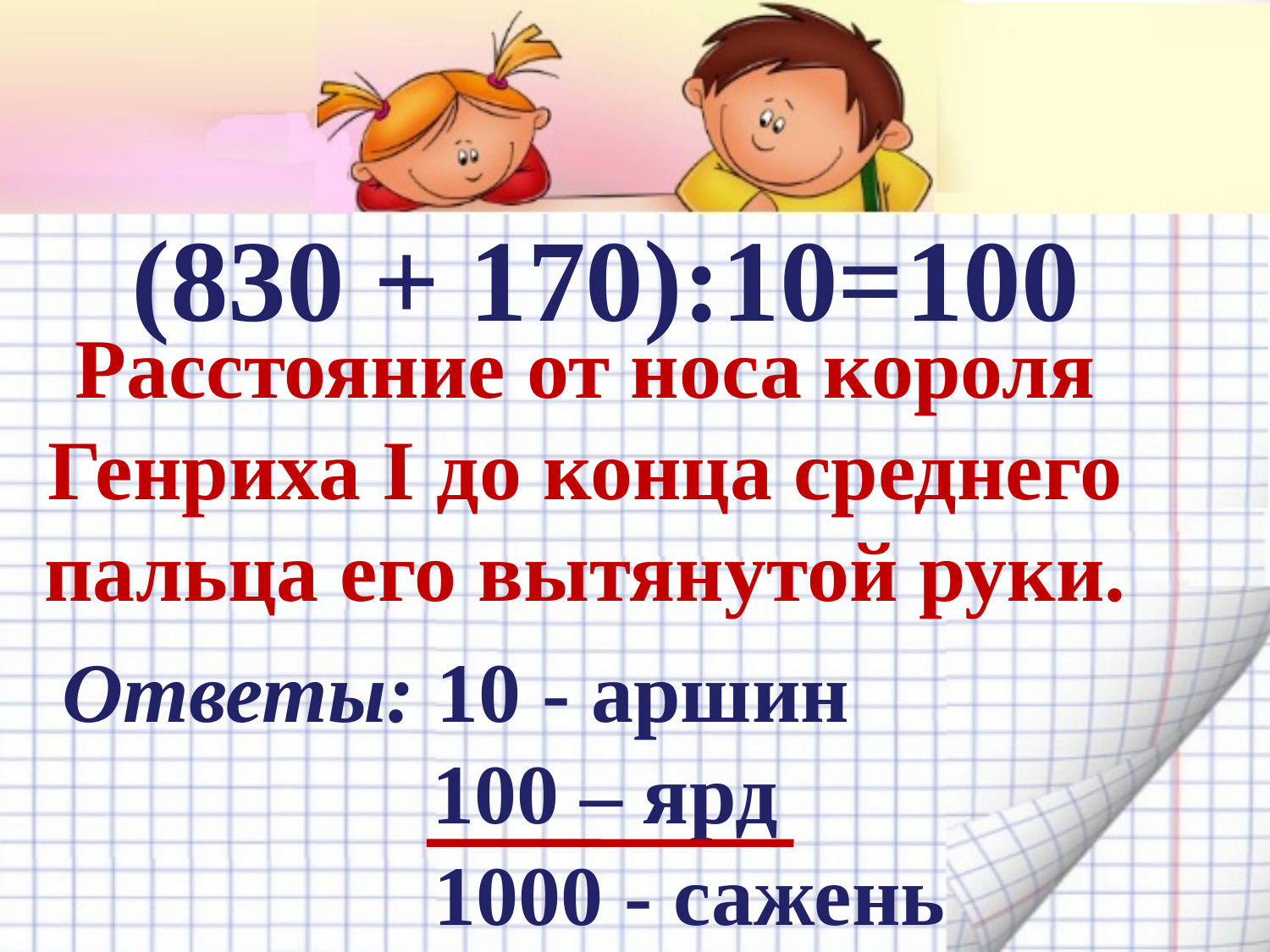

(830 + 170):10=
100
Расстояние от носа короля Генриха I до конца среднего пальца его вытянутой руки.
Ответы: 10 - аршин
100 – ярд
        1000 - сажень